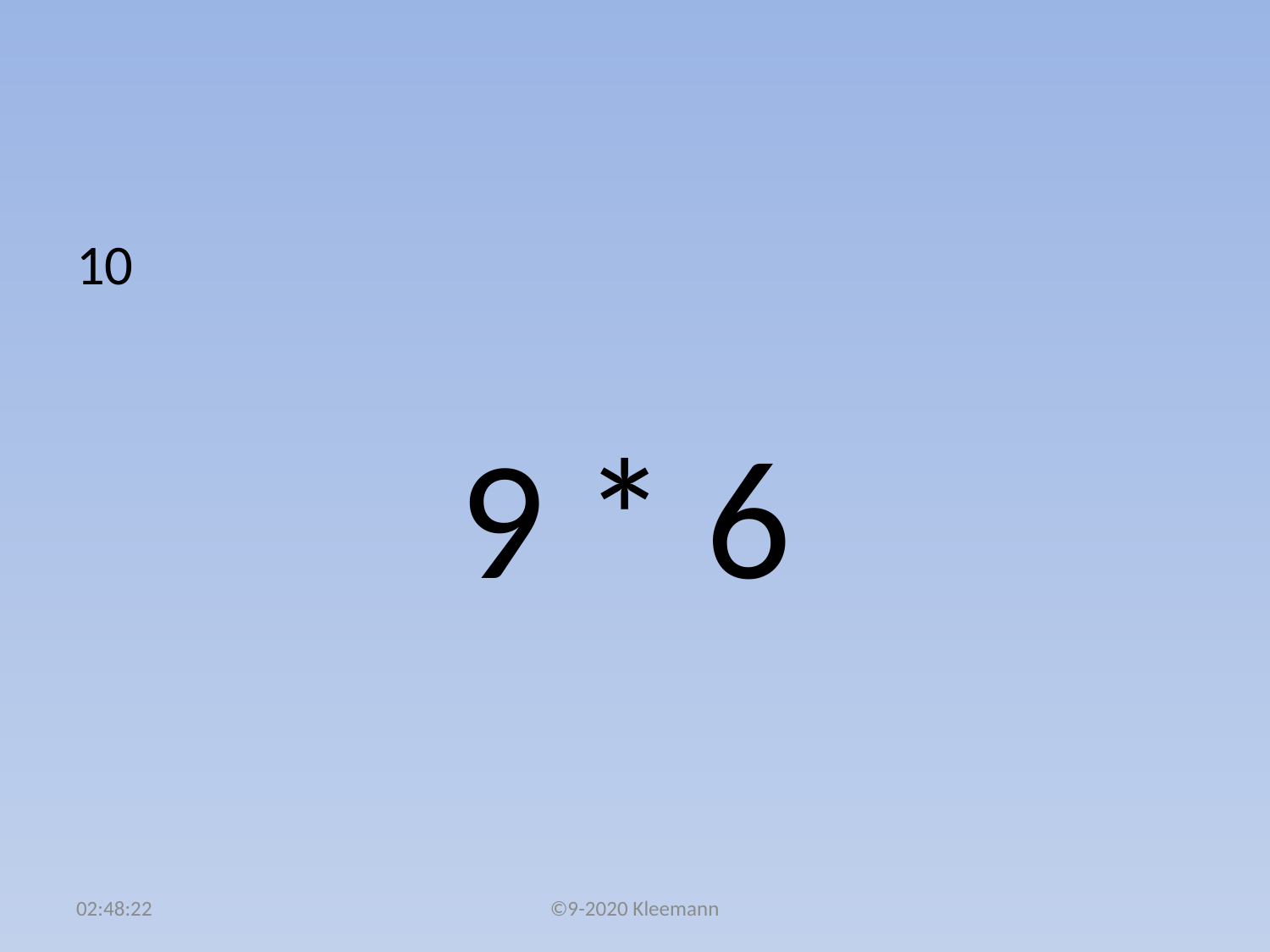

#
10

          9 * 6
02:48:22
©9-2020 Kleemann